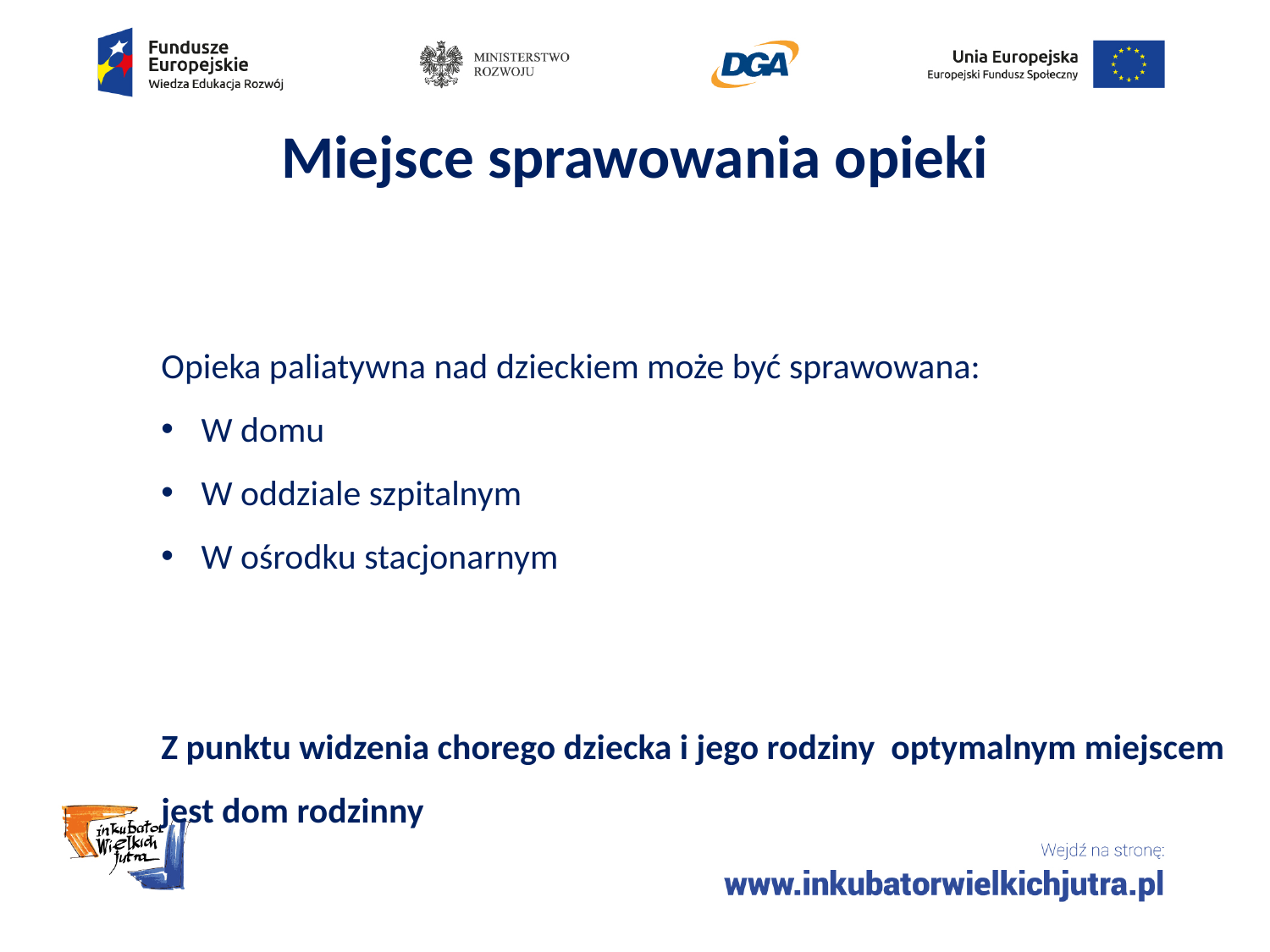

# Miejsce sprawowania opieki
Opieka paliatywna nad dzieckiem może być sprawowana:
W domu
W oddziale szpitalnym
W ośrodku stacjonarnym

Z punktu widzenia chorego dziecka i jego rodziny  optymalnym miejscem
jest dom rodzinny